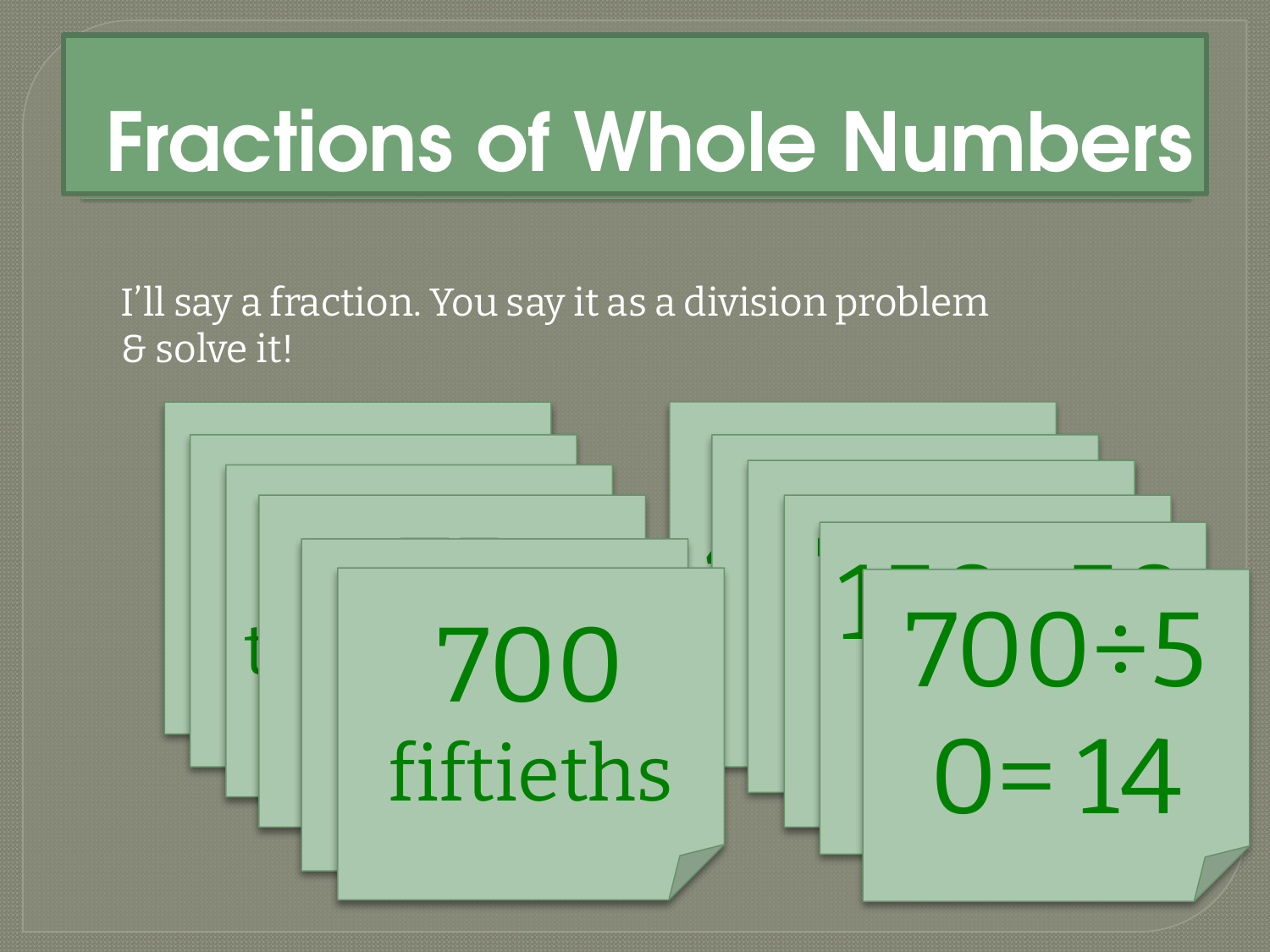

# Fractions of Whole Numbers
I’ll say a fraction. You say it as a division problem & solve it!
4÷2= 2
4 halves
6 halves
6÷2= 3
740÷20=37
740
twentieths
75 fifths
75÷5=15
150÷50= 3
150 fiftieths
700 fiftieths
700÷50= 14